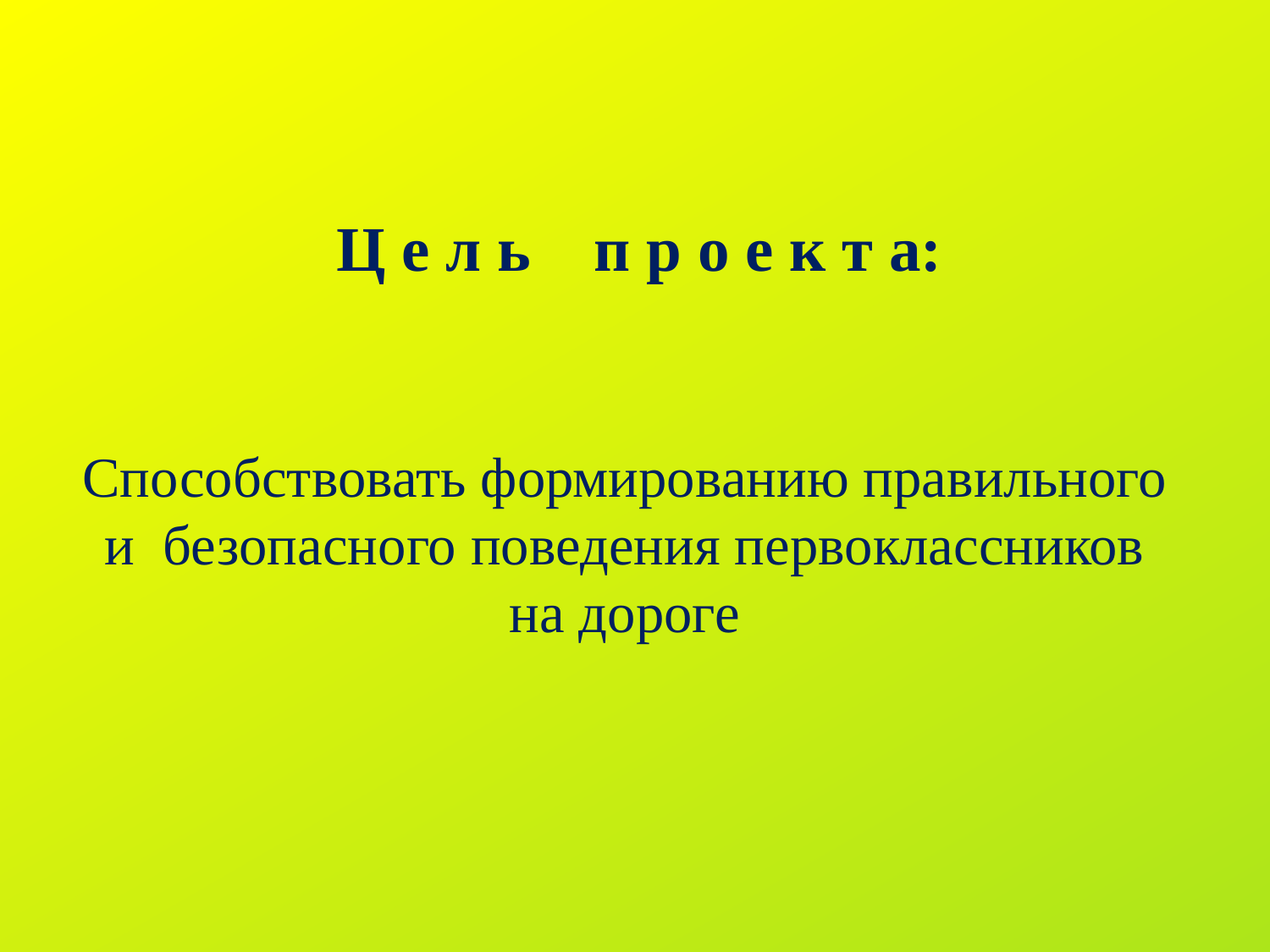

Ц е л ь    п р о е к т а:
Способствовать формированию правильного и  безопасного поведения первоклассников
на дороге